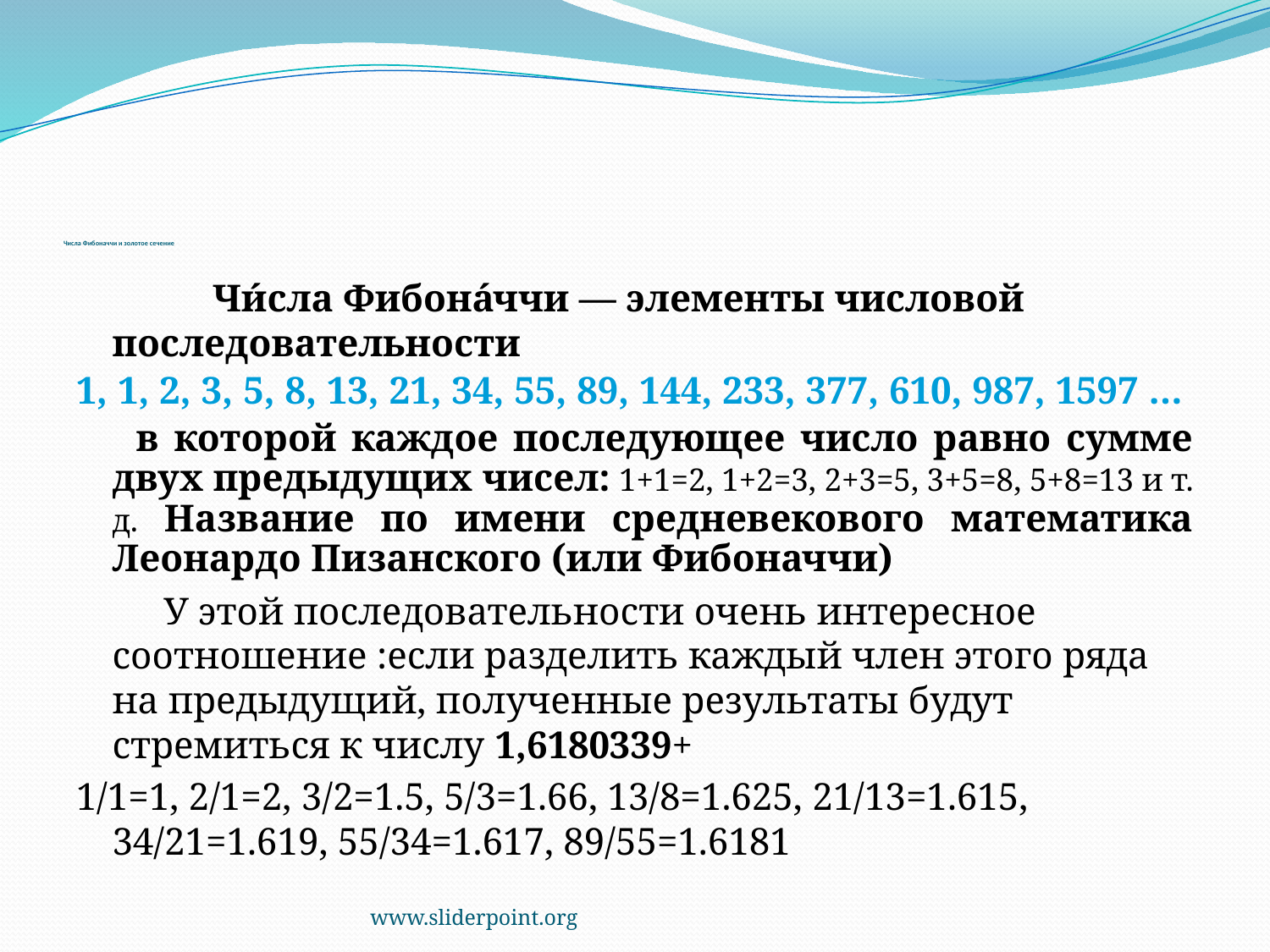

# Числа Фибоначчи и золотое сечение
              Чи́сла Фибона́ччи — элементы числовой        последовательности
1, 1, 2, 3, 5, 8, 13, 21, 34, 55, 89, 144, 233, 377, 610, 987, 1597 …
    в которой каждое последующее число равно сумме двух предыдущих чисел: 1+1=2, 1+2=3, 2+3=5, 3+5=8, 5+8=13 и т. д. Название по имени средневекового математика Леонардо Пизанского (или Фибоначчи)
         У этой последовательности очень интересное соотношение :если разделить каждый член этого ряда на предыдущий, полученные результаты будут стремиться к числу 1,6180339+
1/1=1, 2/1=2, 3/2=1.5, 5/3=1.66, 13/8=1.625, 21/13=1.615, 34/21=1.619, 55/34=1.617, 89/55=1.6181

www.sliderpoint.org